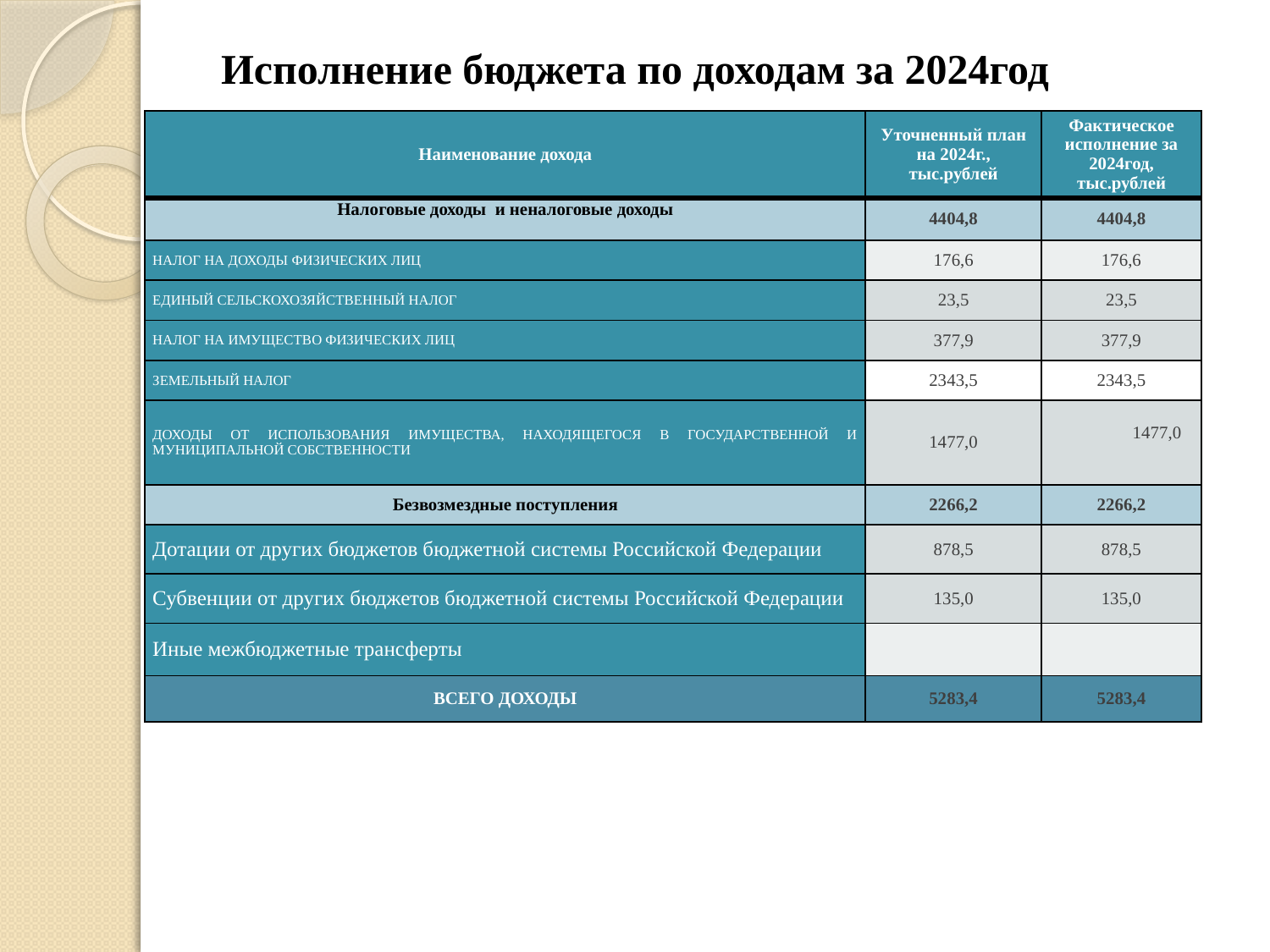

Исполнение бюджета по доходам за 2024год
| Наименование дохода | Уточненный план на 2024г., тыс.рублей | Фактическое исполнение за 2024год, тыс.рублей |
| --- | --- | --- |
| Налоговые доходы и неналоговые доходы | 4404,8 | 4404,8 |
| НАЛОГ НА ДОХОДЫ ФИЗИЧЕСКИХ ЛИЦ | 176,6 | 176,6 |
| ЕДИНЫЙ СЕЛЬСКОХОЗЯЙСТВЕННЫЙ НАЛОГ | 23,5 | 23,5 |
| НАЛОГ НА ИМУЩЕСТВО ФИЗИЧЕСКИХ ЛИЦ | 377,9 | 377,9 |
| ЗЕМЕЛЬНЫЙ НАЛОГ | 2343,5 | 2343,5 |
| ДОХОДЫ ОТ ИСПОЛЬЗОВАНИЯ ИМУЩЕСТВА, НАХОДЯЩЕГОСЯ В ГОСУДАРСТВЕННОЙ И МУНИЦИПАЛЬНОЙ СОБСТВЕННОСТИ | 1477,0 | 1477,0 |
| Безвозмездные поступления | 2266,2 | 2266,2 |
| Дотации от других бюджетов бюджетной системы Российской Федерации | 878,5 | 878,5 |
| Субвенции от других бюджетов бюджетной системы Российской Федерации | 135,0 | 135,0 |
| Иные межбюджетные трансферты |  |  |
| ВСЕГО ДОХОДЫ | 5283,4 | 5283,4 |